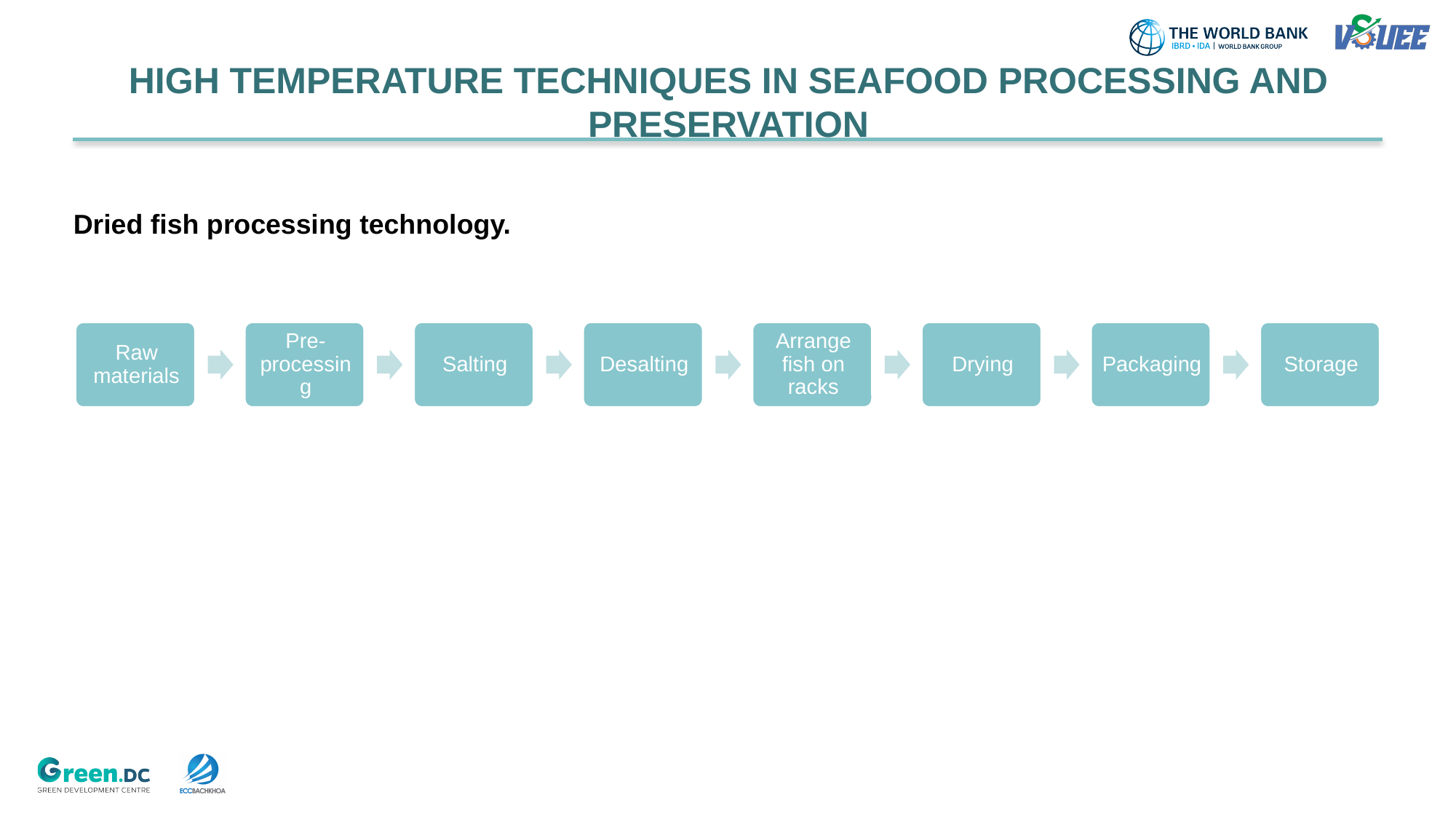

HIGH TEMPERATURE TECHNIQUES IN SEAFOOD PROCESSING AND PRESERVATION
Raw materials

Pre-processing

Salting

Desalting

Arrange fish on racks

Drying

Packaging

Storage
Dried fish processing technology.